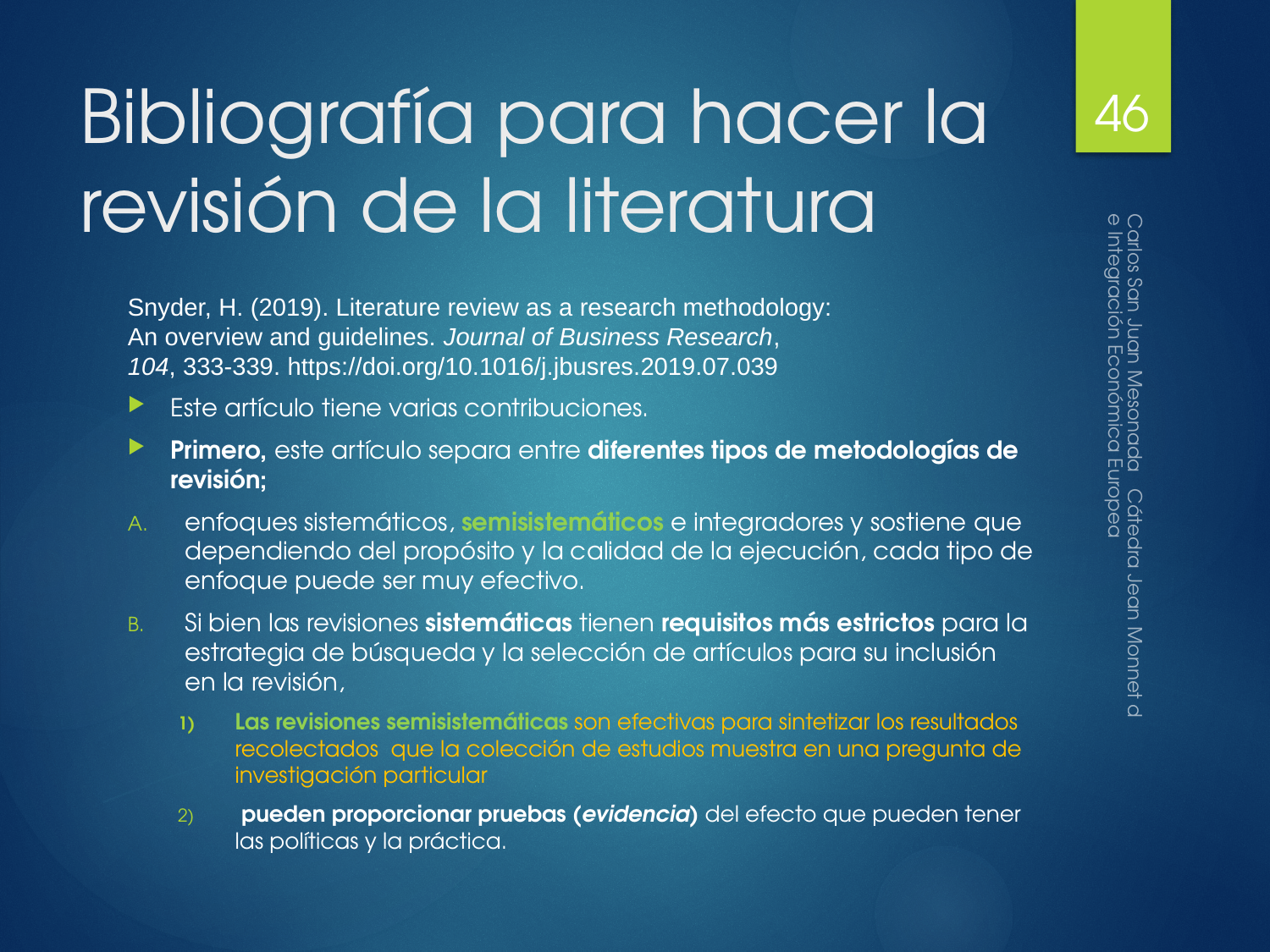

46
# Bibliografía para hacer la revisión de la literatura
Snyder, H. (2019). Literature review as a research methodology:
An overview and guidelines. Journal of Business Research,
104, 333-339. https://doi.org/10.1016/j.jbusres.2019.07.039
Este artículo tiene varias contribuciones.
Primero, este artículo separa entre diferentes tipos de metodologías de revisión;
enfoques sistemáticos, semisistemáticos e integradores y sostiene que dependiendo del propósito y la calidad de la ejecución, cada tipo de enfoque puede ser muy efectivo.
Si bien las revisiones sistemáticas tienen requisitos más estrictos para la estrategia de búsqueda y la selección de artículos para su inclusión en la revisión,
Las revisiones semisistemáticas son efectivas para sintetizar los resultados recolectados  que la colección de estudios muestra en una pregunta de investigación particular
 pueden proporcionar pruebas (evidencia) del efecto que pueden tener las políticas y la práctica.
Carlos San Juan Mesonada   Cátedra Jean Monnet de Integración Económica Europea